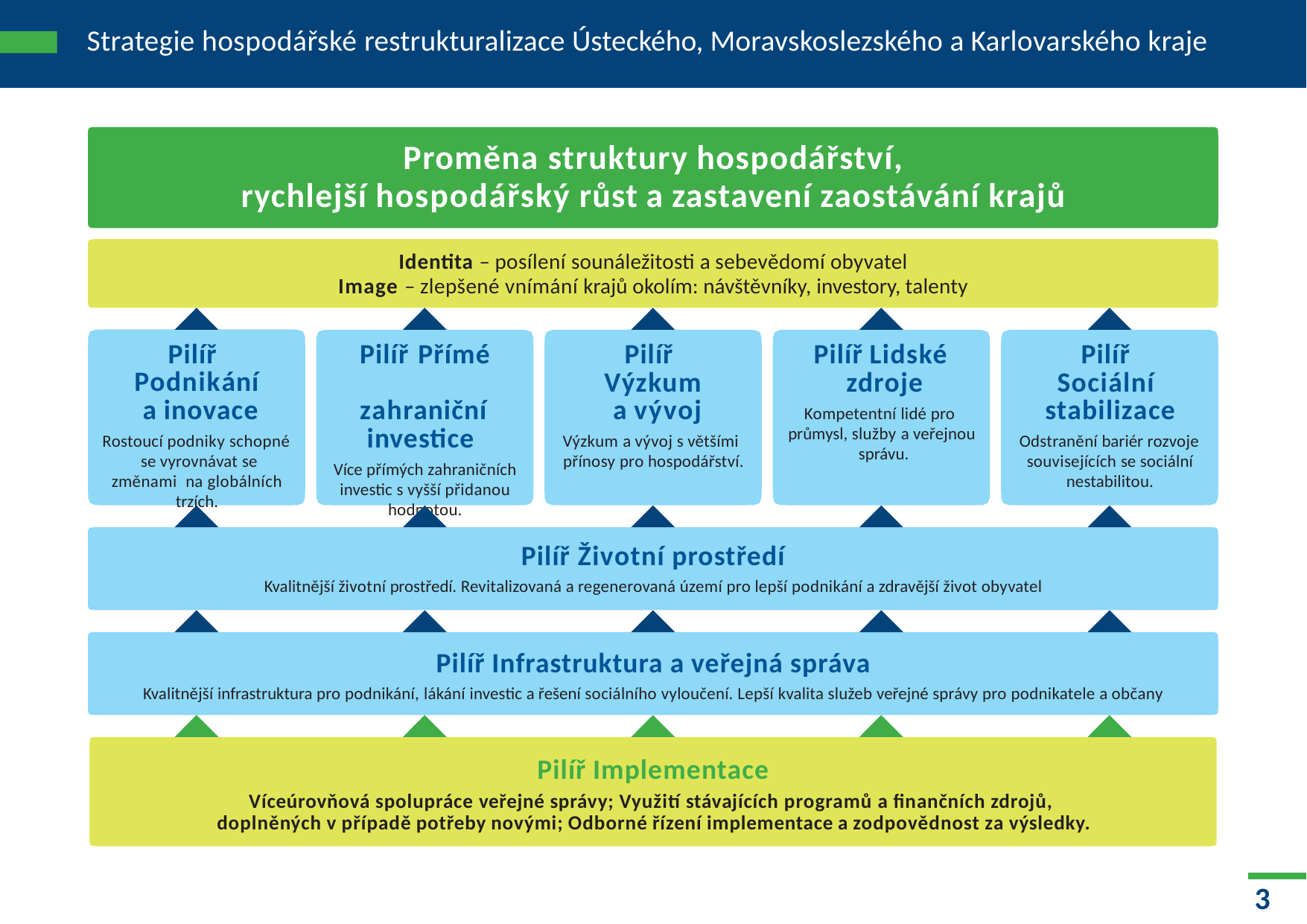

Strategie hospodářské restrukturalizace Ústeckého, Moravskoslezského a Karlovarského kraje

# Proměna struktury hospodářství,
rychlejší hospodářský růst a zastavení zaostávání krajů

Identita – posílení sounáležitosti a sebevědomí obyvatel
Image – zlepšené vnímání krajů okolím: návštěvníky, investory, talenty

Pilíř  Podnikání  a inovace
Rostoucí podniky schopné  se vyrovnávat se změnami  na globálních trzích.
Pilíř Přímé  zahraniční  investice
Více přímých zahraničních  investic s vyšší přidanou  hodnotou.
Pilíř  Výzkum  a vývoj
Výzkum a vývoj s většími  přínosy pro hospodářství.
Pilíř Lidské  zdroje
Kompetentní lidé pro  průmysl, služby a veřejnou  správu.
Pilíř  Sociální  stabilizace
Odstranění bariér rozvoje  souvisejících se sociální  nestabilitou.

Pilíř Životní prostředí
Kvalitnější životní prostředí. Revitalizovaná a regenerovaná území pro lepší podnikání a zdravější život obyvatel

Pilíř Infrastruktura a veřejná správa
Kvalitnější infrastruktura pro podnikání, lákání investic a řešení sociálního vyloučení. Lepší kvalita služeb veřejné správy pro podnikatele a občany

Pilíř Implementace
Víceúrovňová spolupráce veřejné správy; Využití stávajících programů a finančních zdrojů,  doplněných v případě potřeby novými; Odborné řízení implementace a zodpovědnost za výsledky.

3